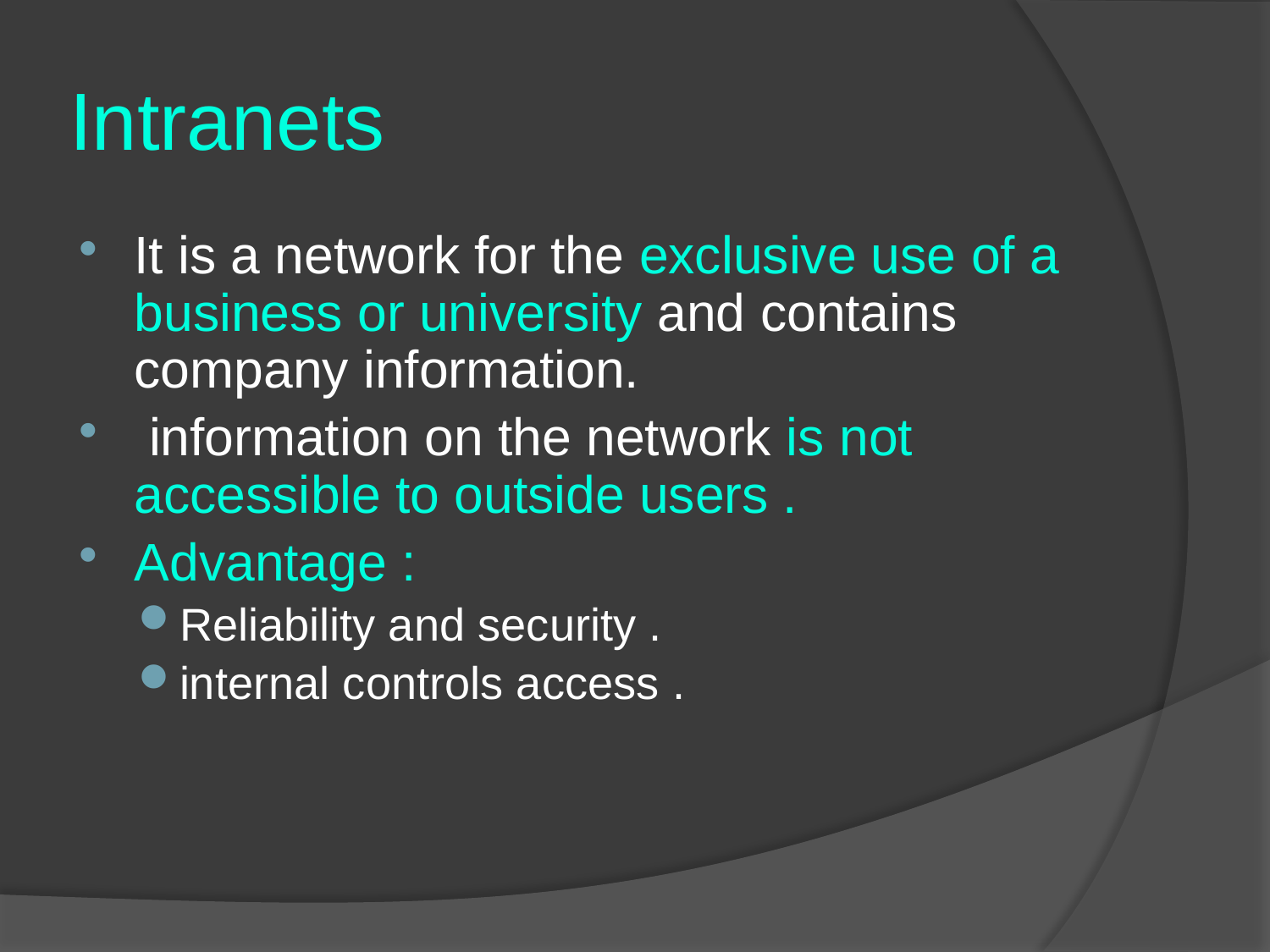

# Intranets
It is a network for the exclusive use of a business or university and contains company information.
 information on the network is not accessible to outside users .
Advantage :
Reliability and security .
internal controls access .